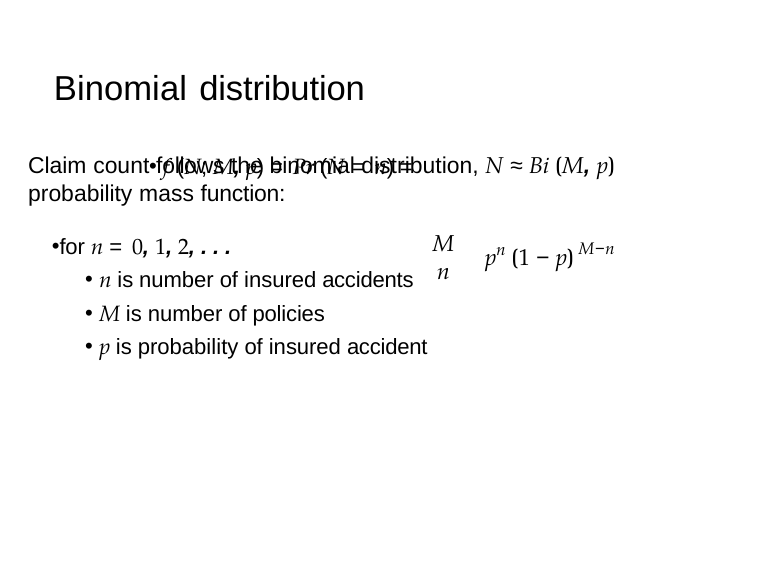

# Binomial distribution
Claim count follows the binomial distribution, N ≈ Bi (M, p)
probability mass function:
f (N; M, p) = Pr (N = n) =

for n = 0, 1, 2, . . .
n is number of insured accidents
M is number of policies
p is probability of insured accident

M
n
M−n
n
p (1 − p)